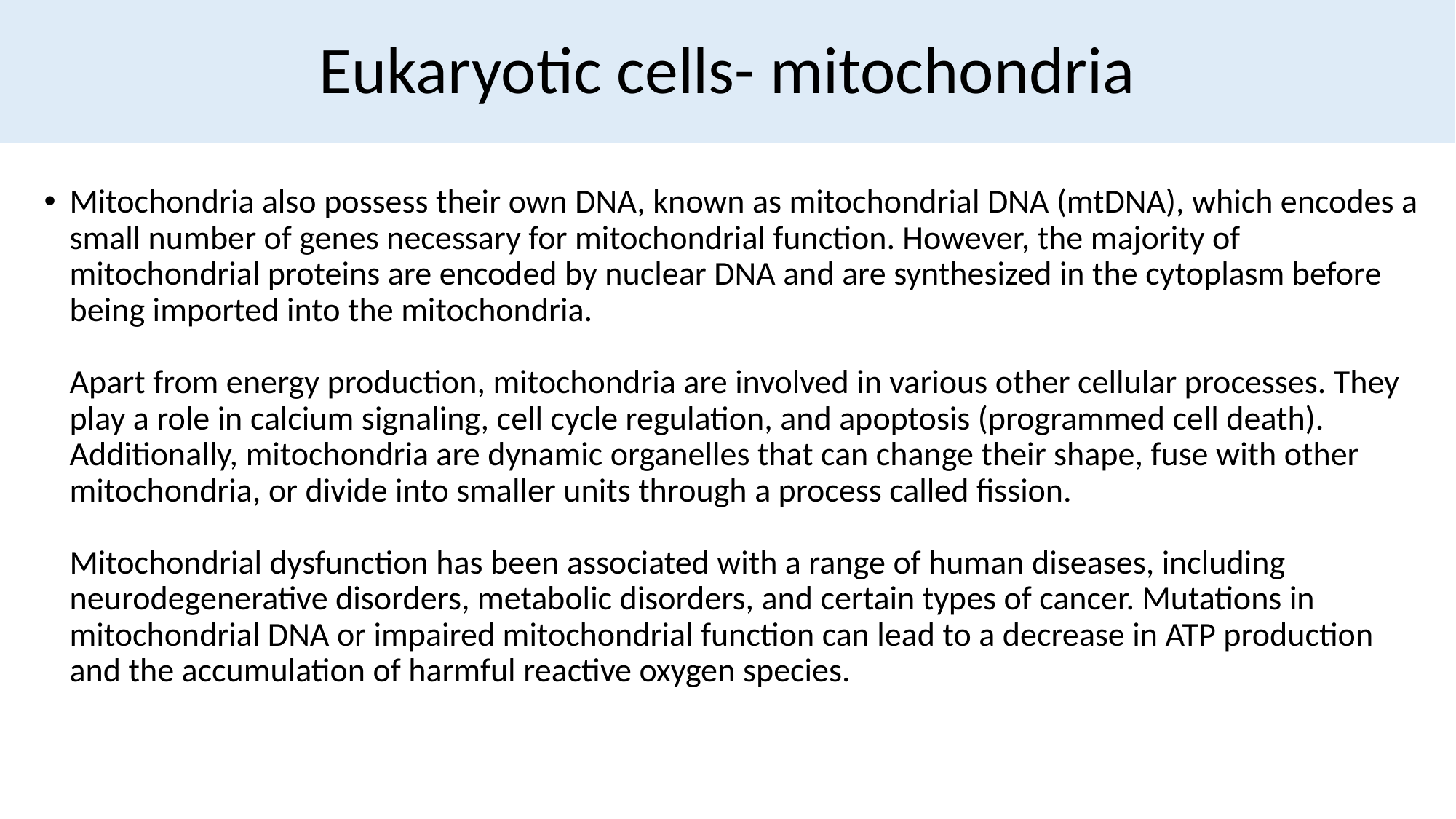

# Eukaryotic cells- mitochondria
Mitochondria also possess their own DNA, known as mitochondrial DNA (mtDNA), which encodes a small number of genes necessary for mitochondrial function. However, the majority of mitochondrial proteins are encoded by nuclear DNA and are synthesized in the cytoplasm before being imported into the mitochondria.
Apart from energy production, mitochondria are involved in various other cellular processes. They play a role in calcium signaling, cell cycle regulation, and apoptosis (programmed cell death). Additionally, mitochondria are dynamic organelles that can change their shape, fuse with other mitochondria, or divide into smaller units through a process called fission.
Mitochondrial dysfunction has been associated with a range of human diseases, including neurodegenerative disorders, metabolic disorders, and certain types of cancer. Mutations in mitochondrial DNA or impaired mitochondrial function can lead to a decrease in ATP production and the accumulation of harmful reactive oxygen species.